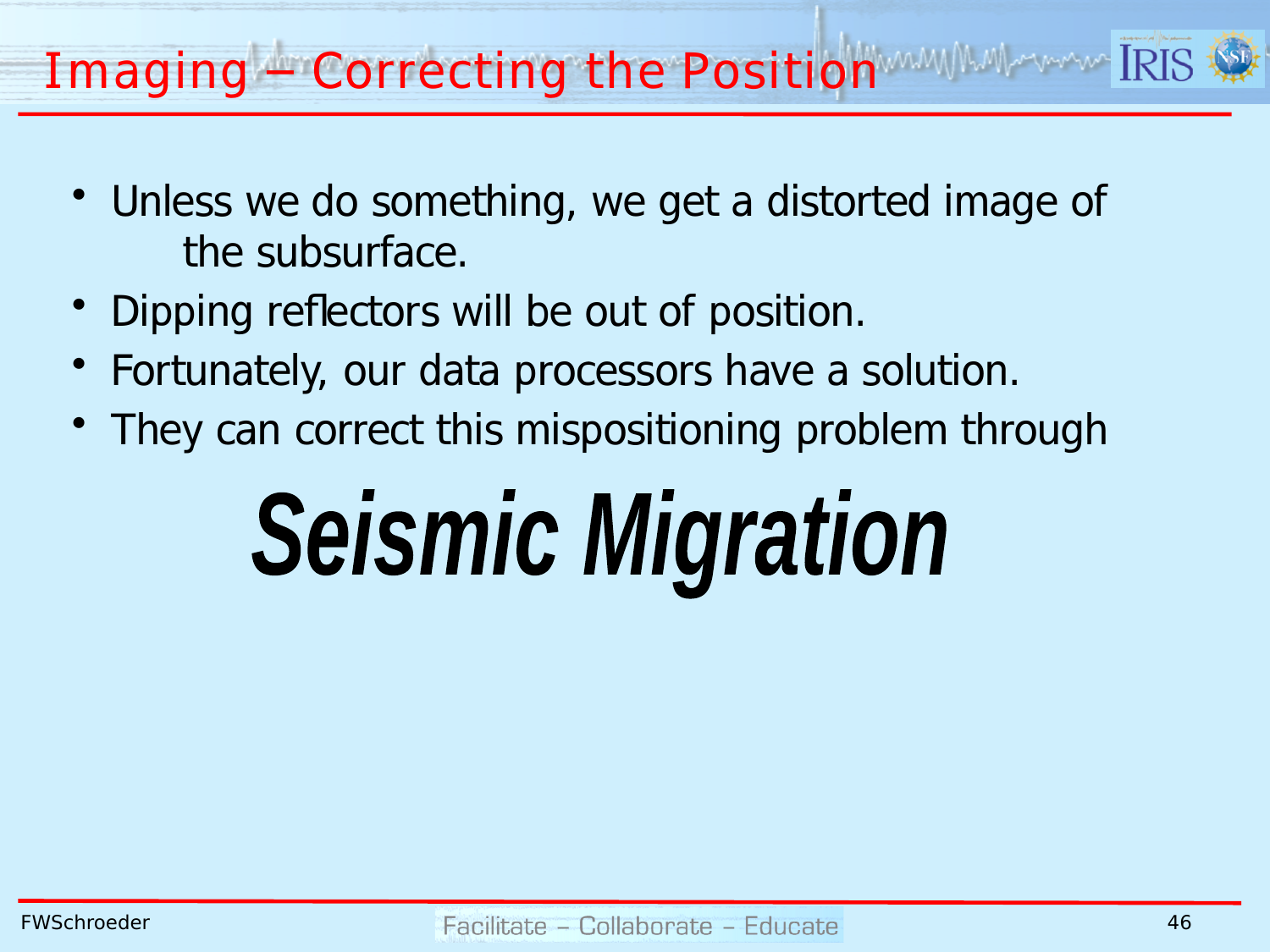

# Imaging – Correcting the Position
Unless we do something, we get a distorted image of 	the subsurface.
Dipping reflectors will be out of position.
Fortunately, our data processors have a solution.
They can correct this mispositioning problem through
Seismic Migration